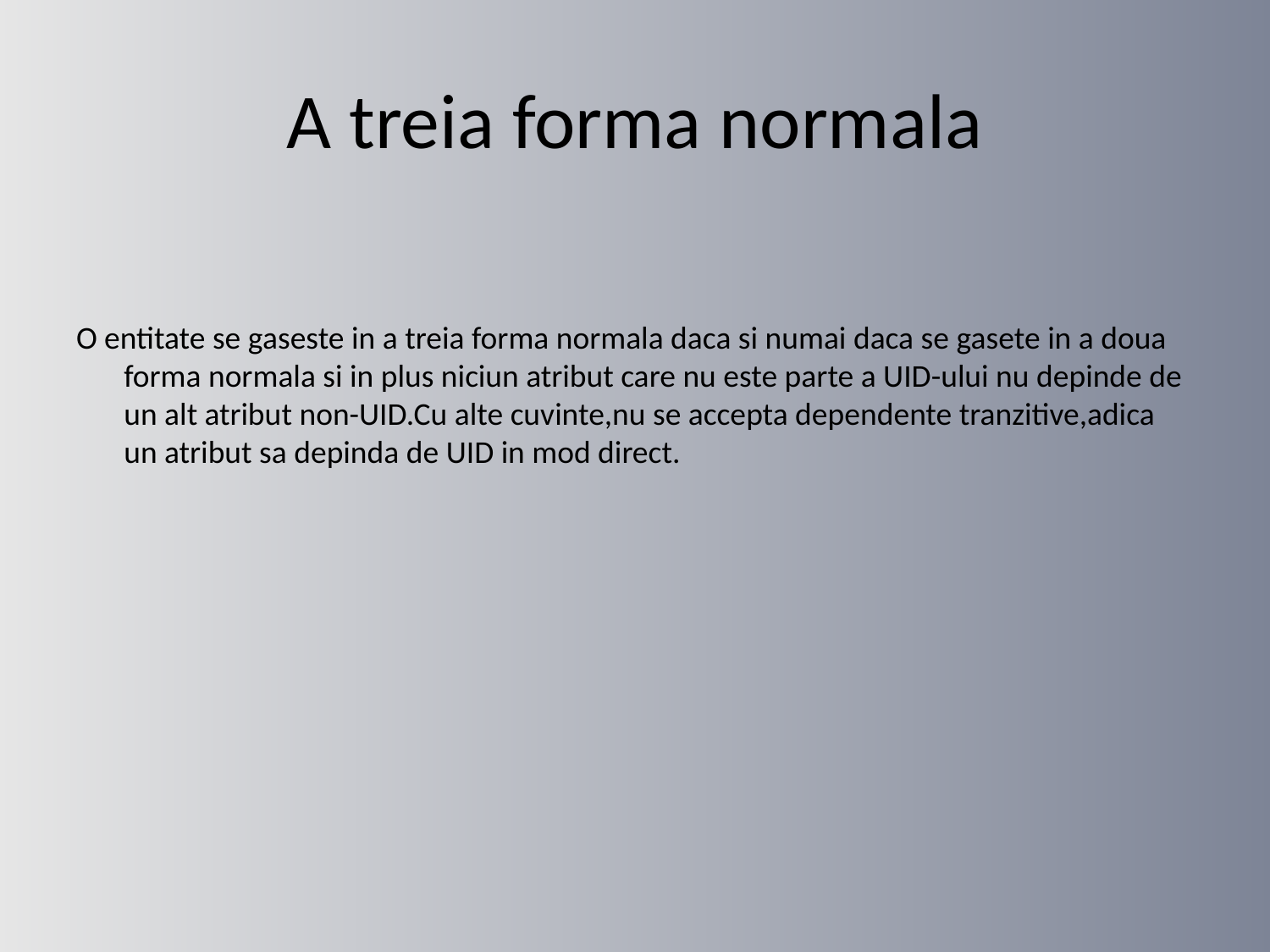

# A treia forma normala

O entitate se gaseste in a treia forma normala daca si numai daca se gasete in a doua forma normala si in plus niciun atribut care nu este parte a UID-ului nu depinde de un alt atribut non-UID.Cu alte cuvinte,nu se accepta dependente tranzitive,adica un atribut sa depinda de UID in mod direct.